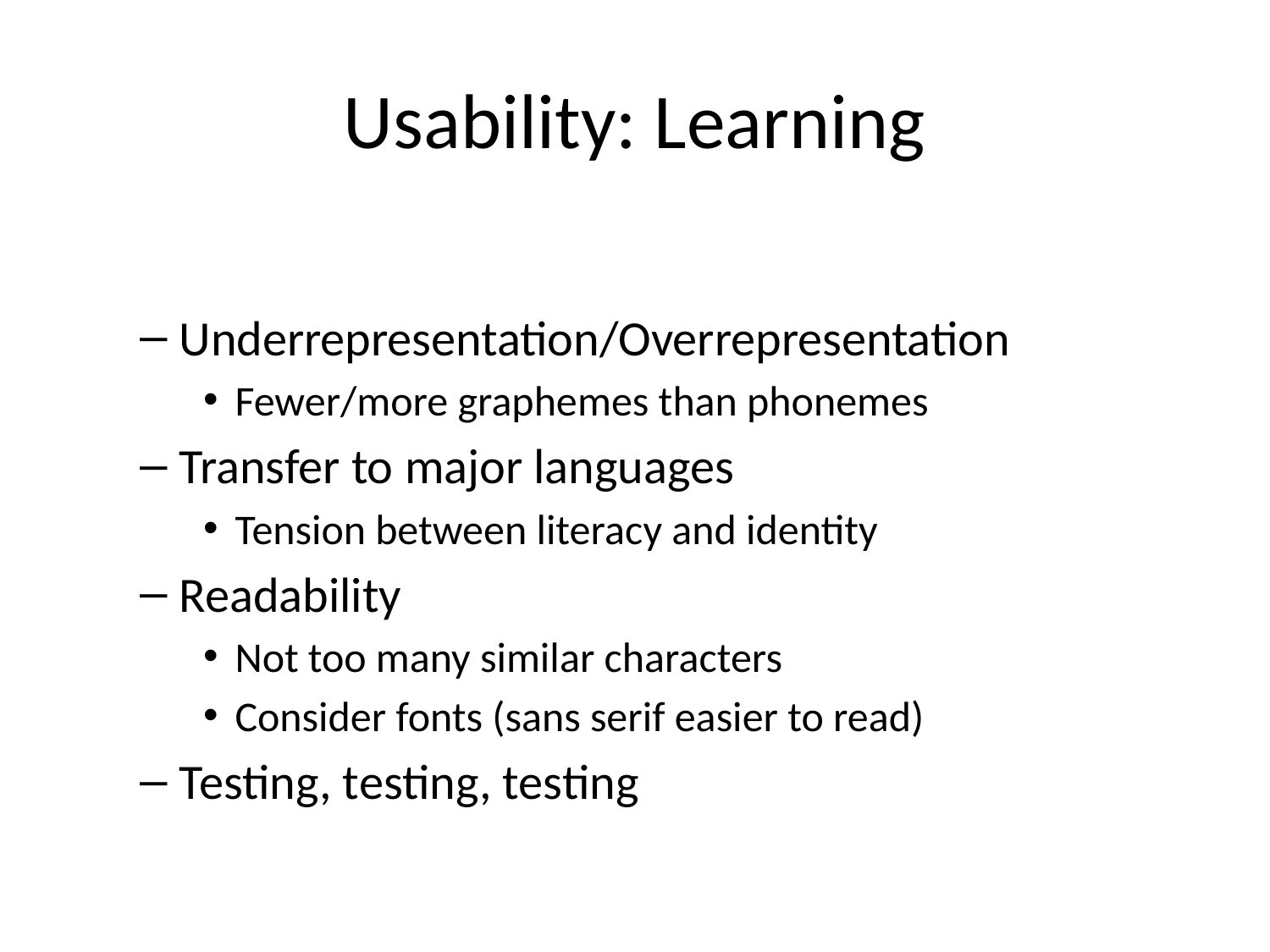

# Usability: Learning

Underrepresentation/Overrepresentation
Fewer/more graphemes than phonemes
Transfer to major languages
Tension between literacy and identity
Readability
Not too many similar characters
Consider fonts (sans serif easier to read)
Testing, testing, testing